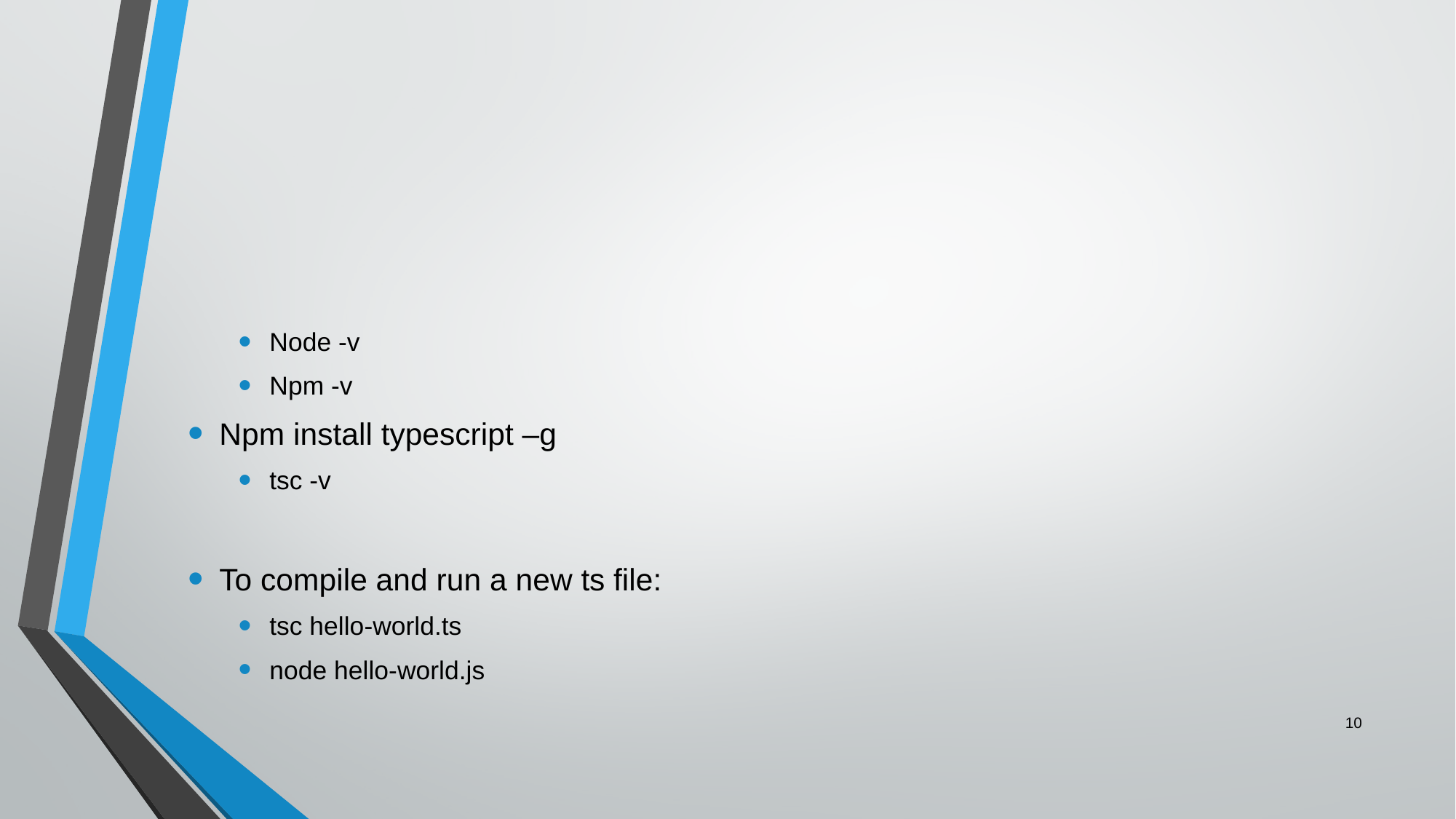

#
Node -v
Npm -v
Npm install typescript –g
tsc -v

To compile and run a new ts file:
tsc hello-world.ts
node hello-world.js
10